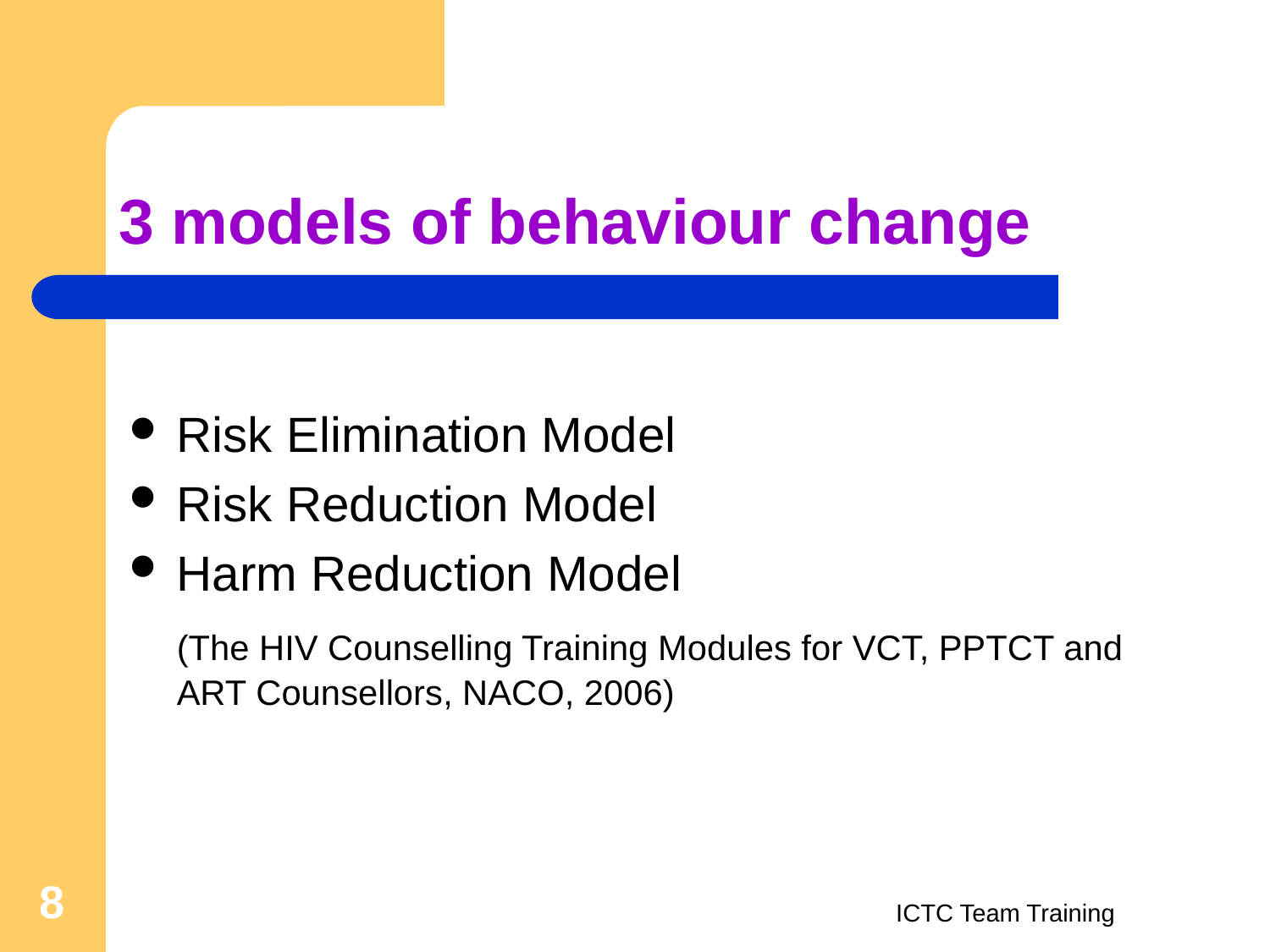

# 3 models of behaviour change

Risk Elimination Model
Risk Reduction Model
Harm Reduction Model
	(The HIV Counselling Training Modules for VCT, PPTCT and ART Counsellors, NACO, 2006)

8
ICTC Team Training